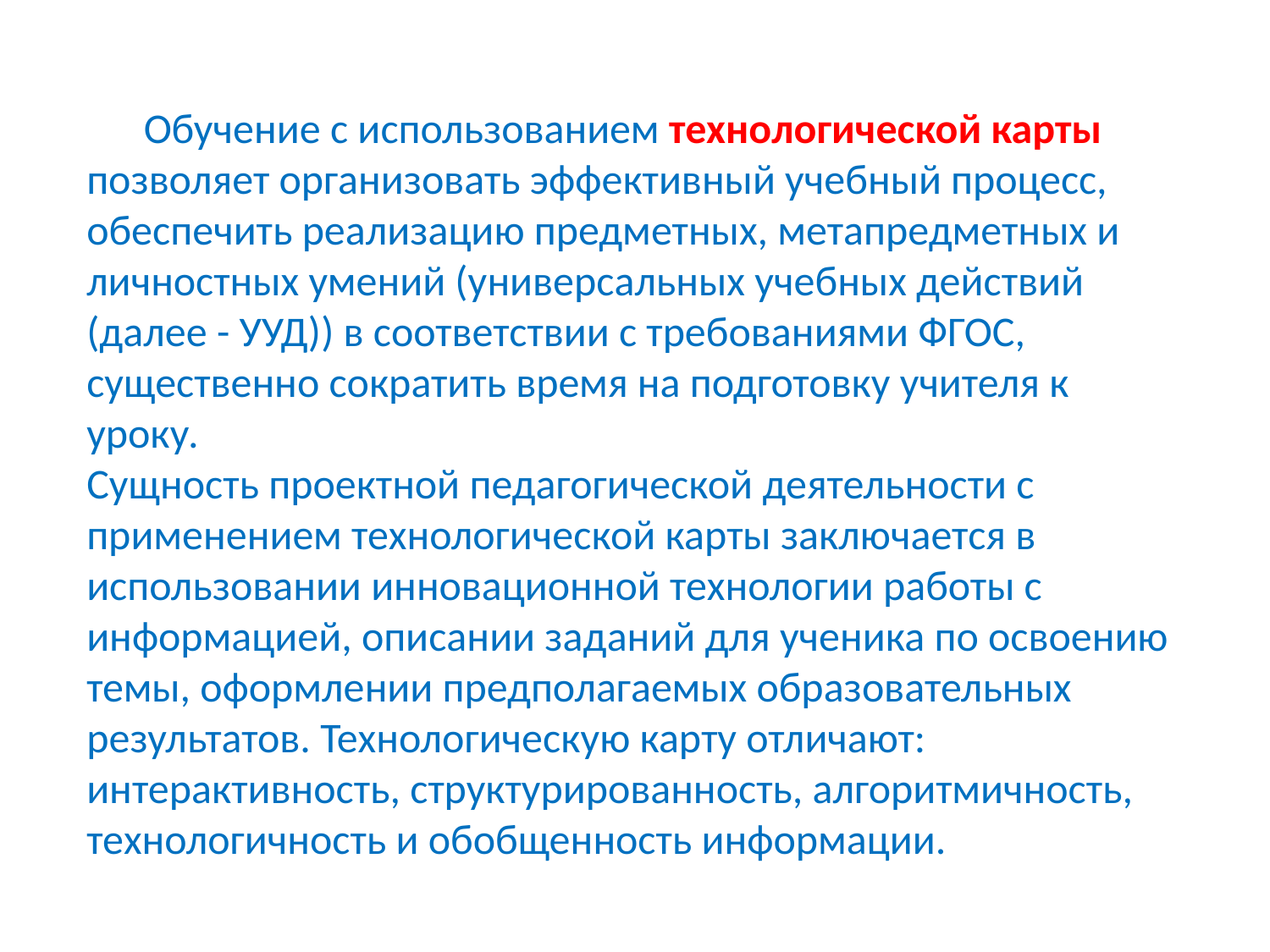

Обучение с использованием технологической карты позволяет организовать эффективный учебный процесс, обеспечить реализацию предметных, метапредметных и личностных умений (универсальных учебных действий (далее - УУД)) в соответствии с требованиями ФГОС, существенно сократить время на подготовку учителя к уроку. 
Сущность проектной педагогической деятельности с применением технологической карты заключается в использовании инновационной технологии работы с информацией, описании заданий для ученика по освоению темы, оформлении предполагаемых образовательных результатов. Технологическую карту отличают: интерактивность, структурированность, алгоритмичность, технологичность и обобщенность информации.